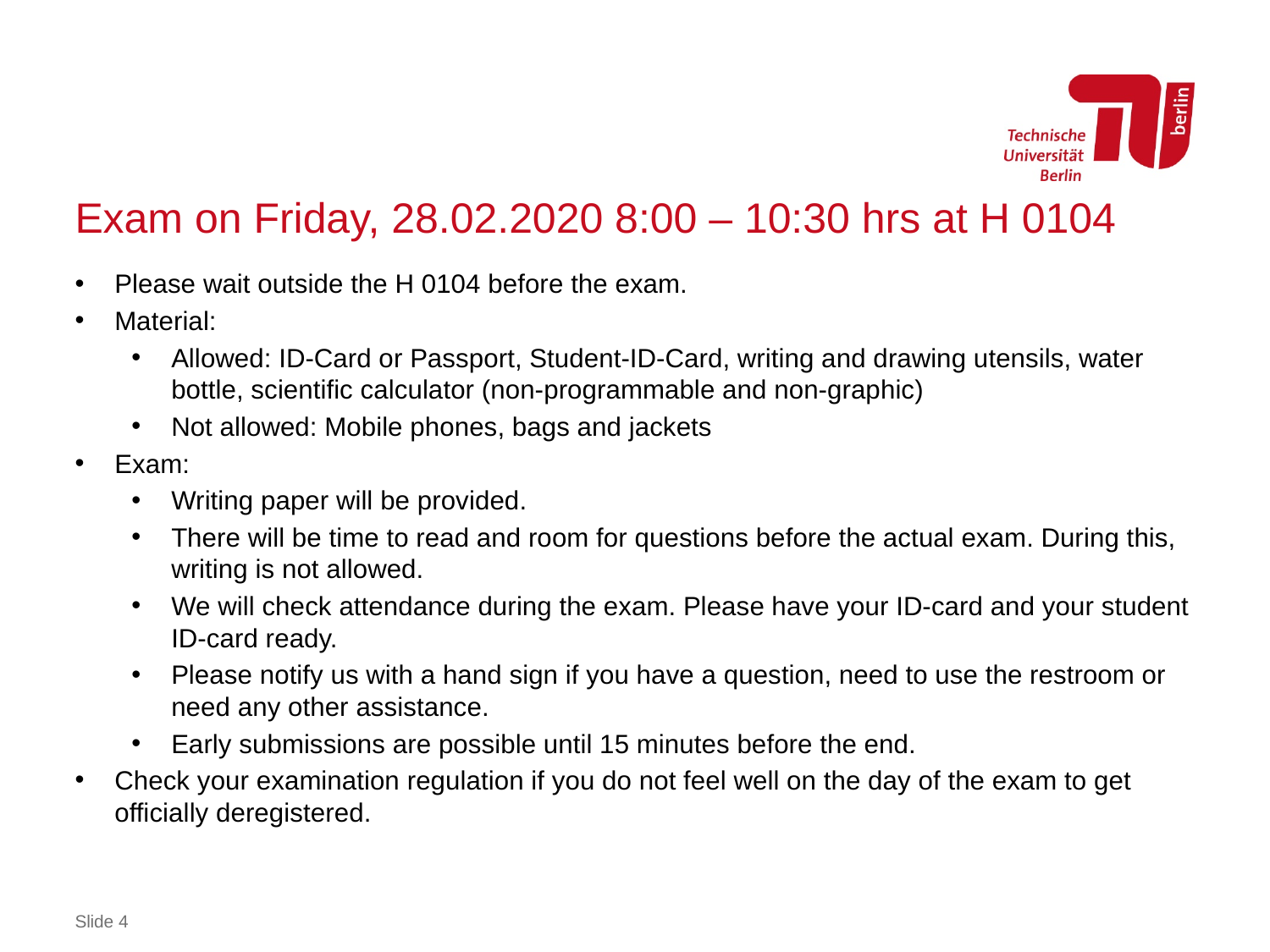

# Exam on Friday, 28.02.2020 8:00 – 10:30 hrs at H 0104
Please wait outside the H 0104 before the exam.
Material:
Allowed: ID-Card or Passport, Student-ID-Card, writing and drawing utensils, water bottle, scientific calculator (non-programmable and non-graphic)
Not allowed: Mobile phones, bags and jackets
Exam:
Writing paper will be provided.
There will be time to read and room for questions before the actual exam. During this, writing is not allowed.
We will check attendance during the exam. Please have your ID-card and your student ID-card ready.
Please notify us with a hand sign if you have a question, need to use the restroom or need any other assistance.
Early submissions are possible until 15 minutes before the end.
Check your examination regulation if you do not feel well on the day of the exam to get officially deregistered.
Slide 4